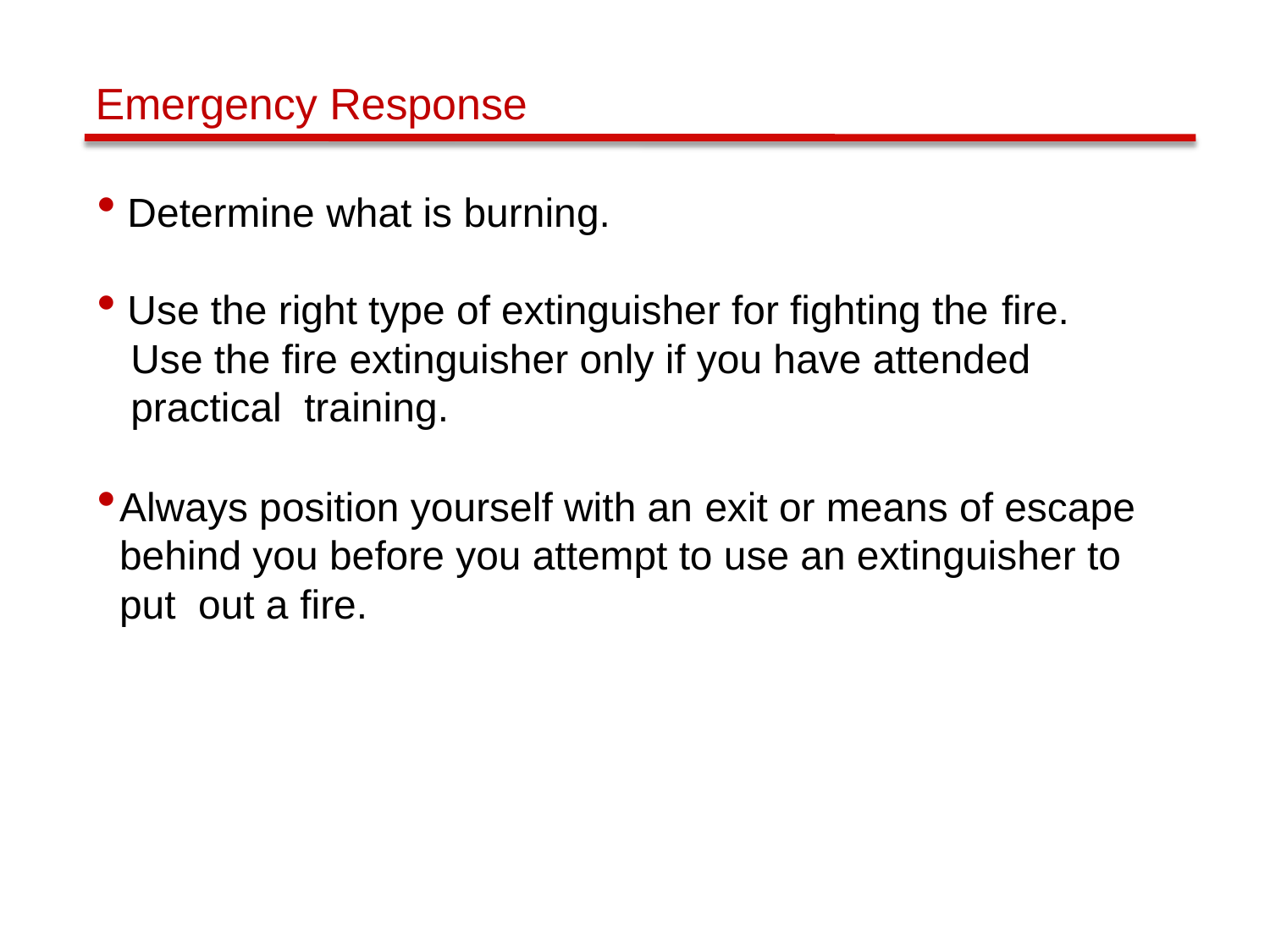

# Emergency Response

Determine what is burning.
Use the right type of extinguisher for fighting the fire.
Use the fire extinguisher only if you have attended practical  training.

Always position yourself with an exit or means of escape  behind you before you attempt to use an extinguisher to put  out a fire.